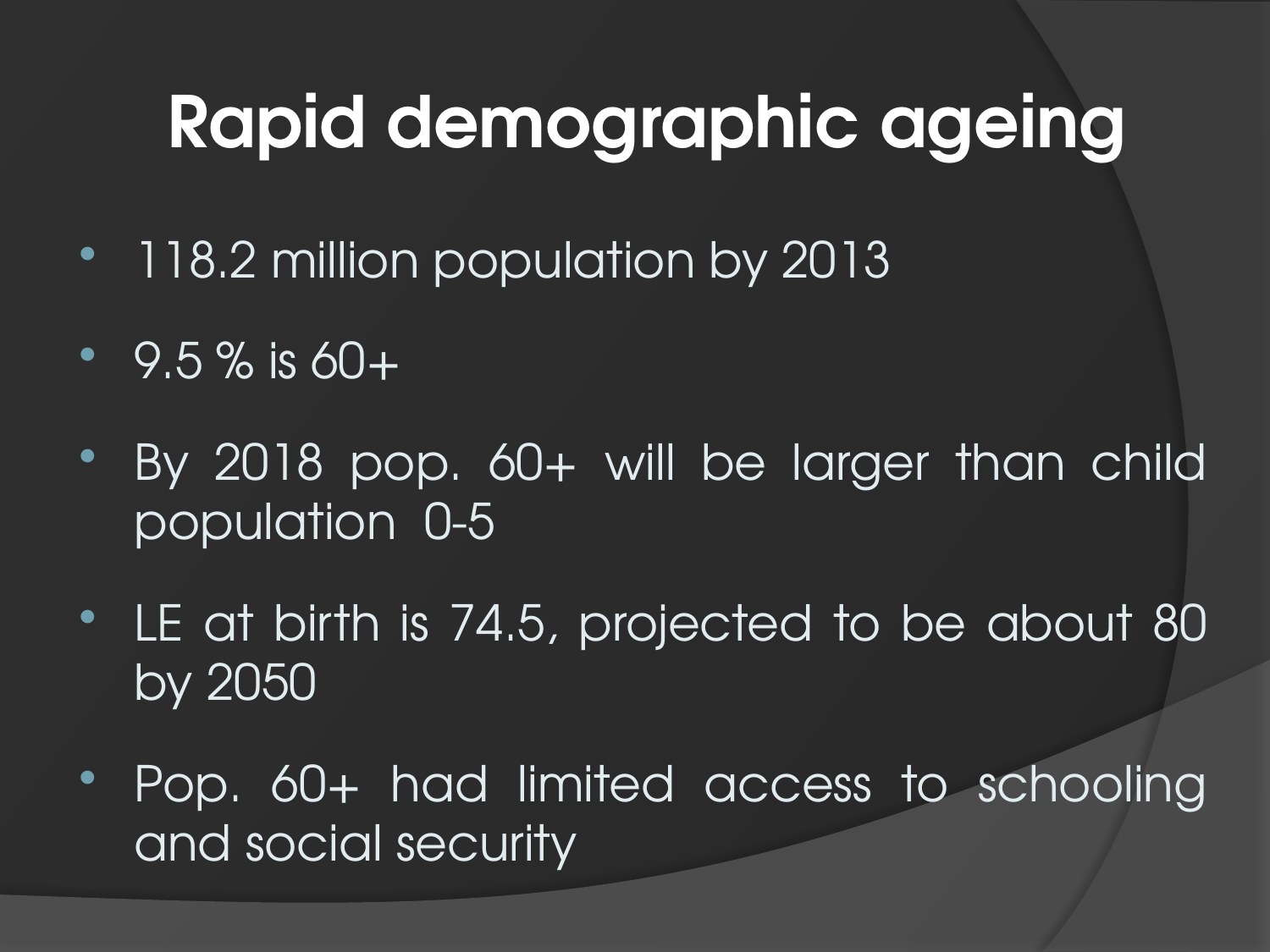

# Rapid demographic ageing
118.2 million population by 2013
9.5 % is 60+
By 2018 pop. 60+ will be larger than child population  0-5
LE at birth is 74.5, projected to be about 80 by 2050
Pop. 60+ had limited access to schooling and social security